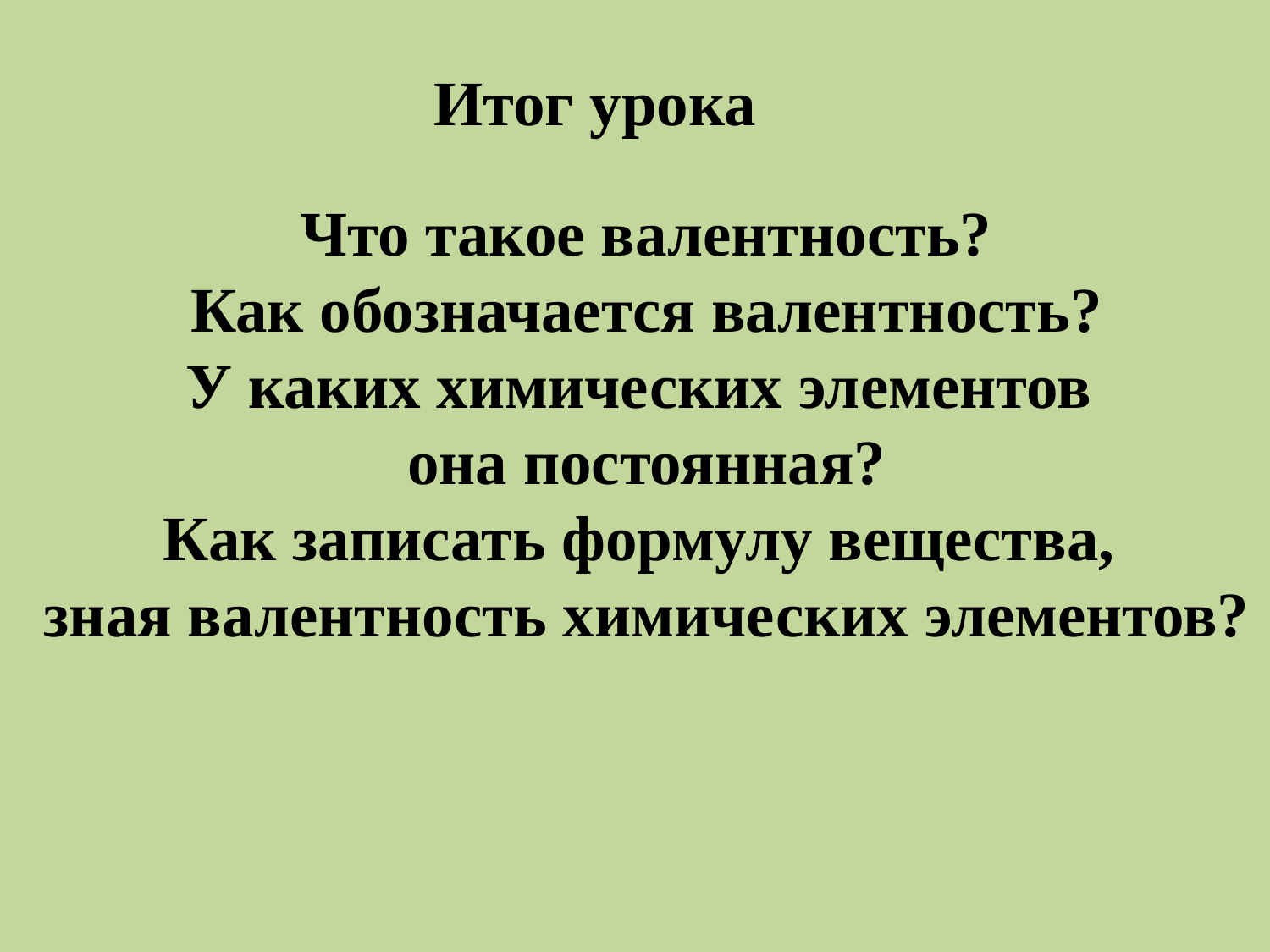

Итог урока
Что такое валентность?
Как обозначается валентность?
У каких химических элементов
она постоянная?
Как записать формулу вещества,
зная валентность химических элементов?